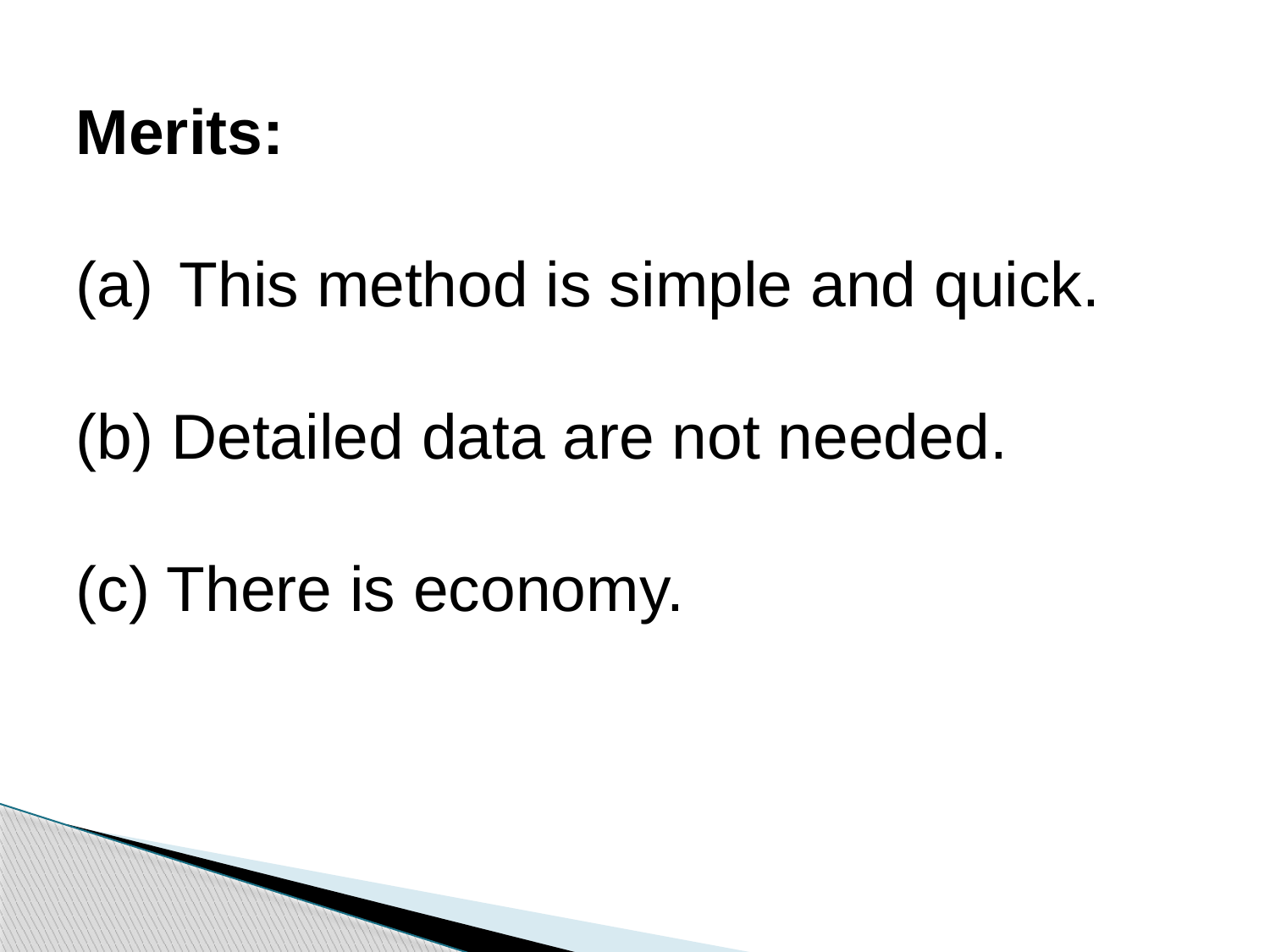

Merits:

This method is simple and quick.

(b) Detailed data are not needed.

(c) There is economy.